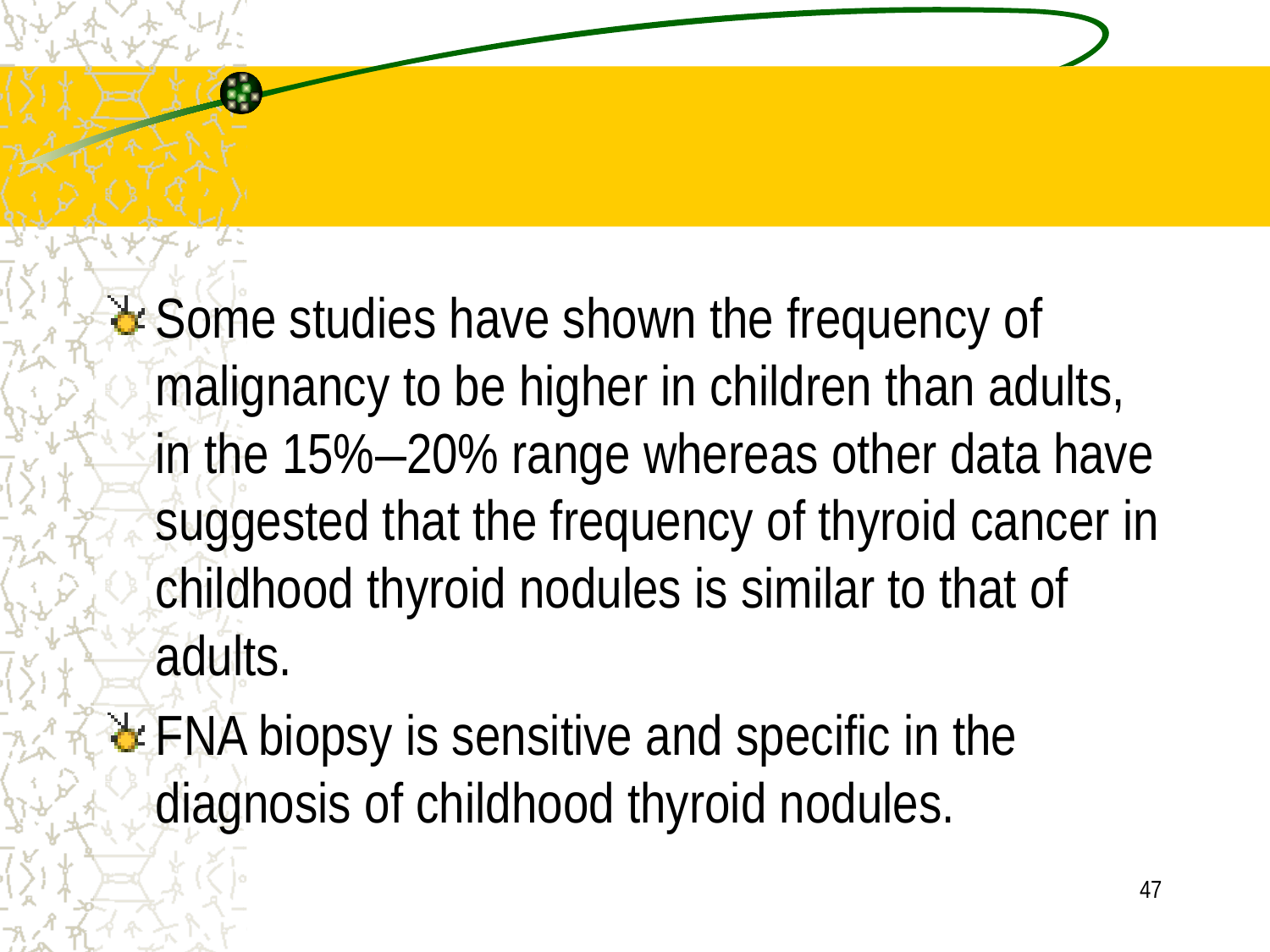

#
Some studies have shown the frequency of malignancy to be higher in children than adults, in the 15%–20% range whereas other data have suggested that the frequency of thyroid cancer in childhood thyroid nodules is similar to that of adults.
FNA biopsy is sensitive and specific in the diagnosis of childhood thyroid nodules.
47